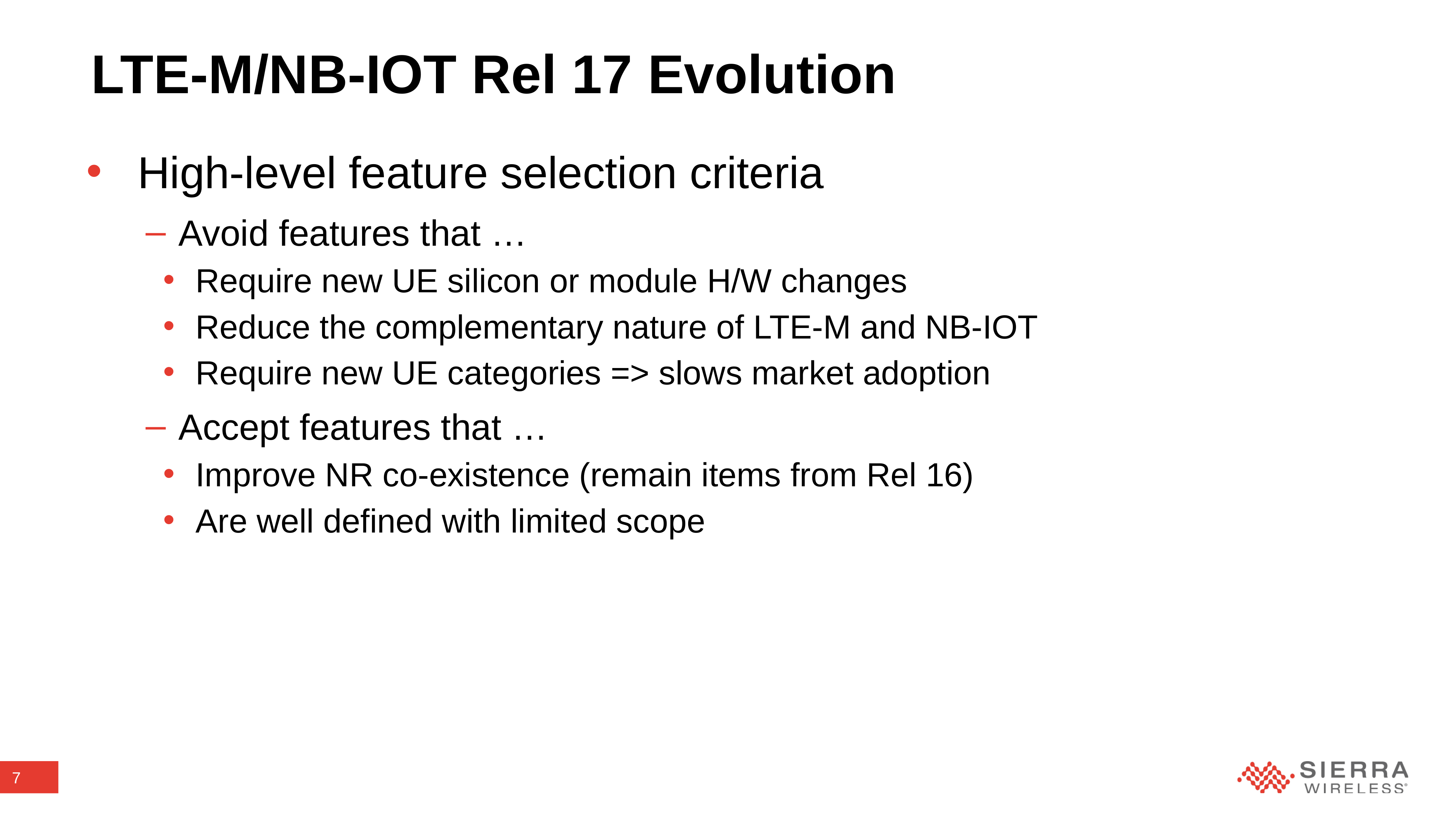

# LTE-M/NB-IOT Rel 17 Evolution
High-level feature selection criteria
Avoid features that …
Require new UE silicon or module H/W changes
Reduce the complementary nature of LTE-M and NB-IOT
Require new UE categories => slows market adoption
Accept features that …
Improve NR co-existence (remain items from Rel 16)
Are well defined with limited scope